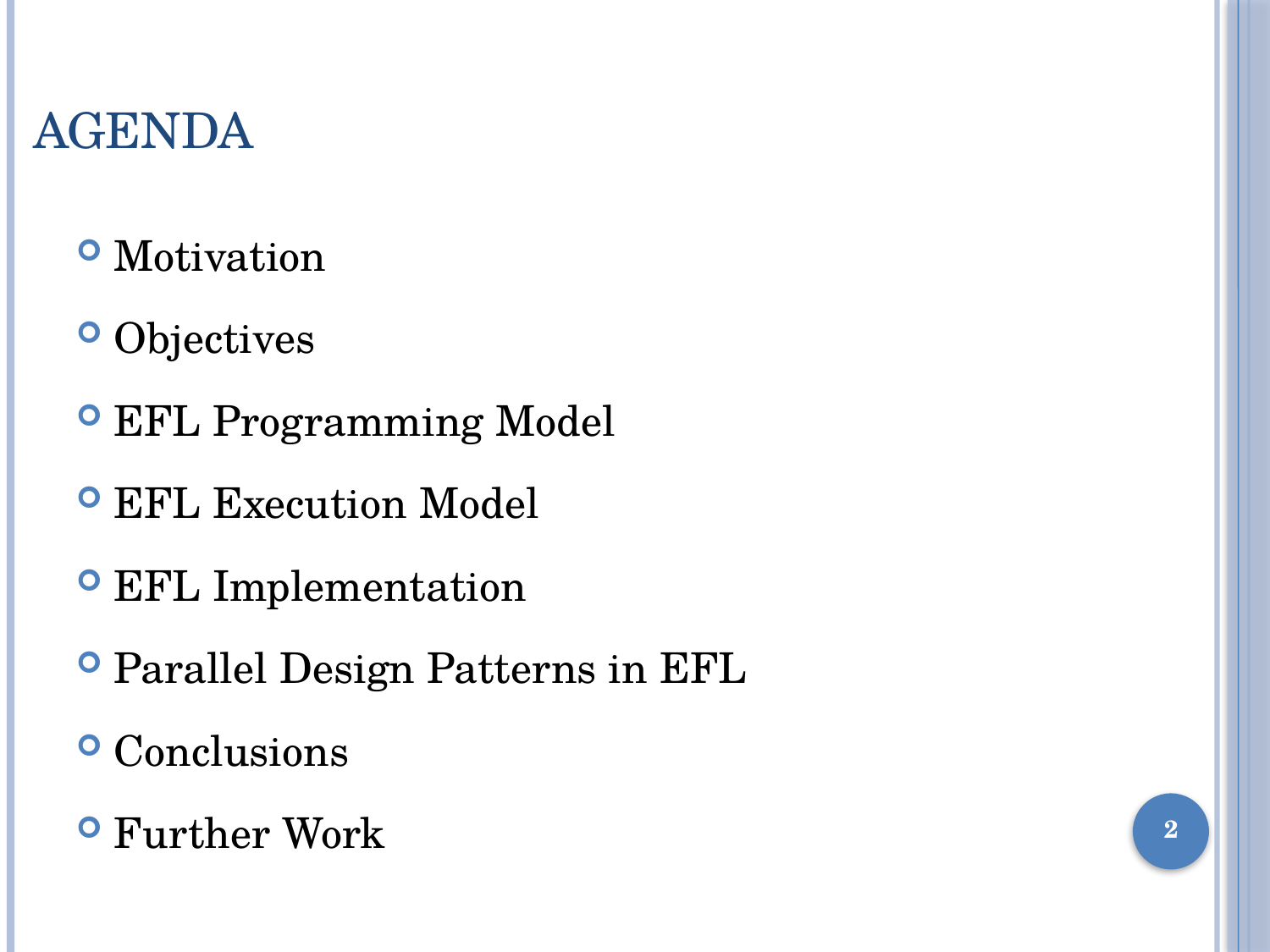

# agenda
Motivation
Objectives
EFL Programming Model
EFL Execution Model
EFL Implementation
Parallel Design Patterns in EFL
Conclusions
Further Work
2